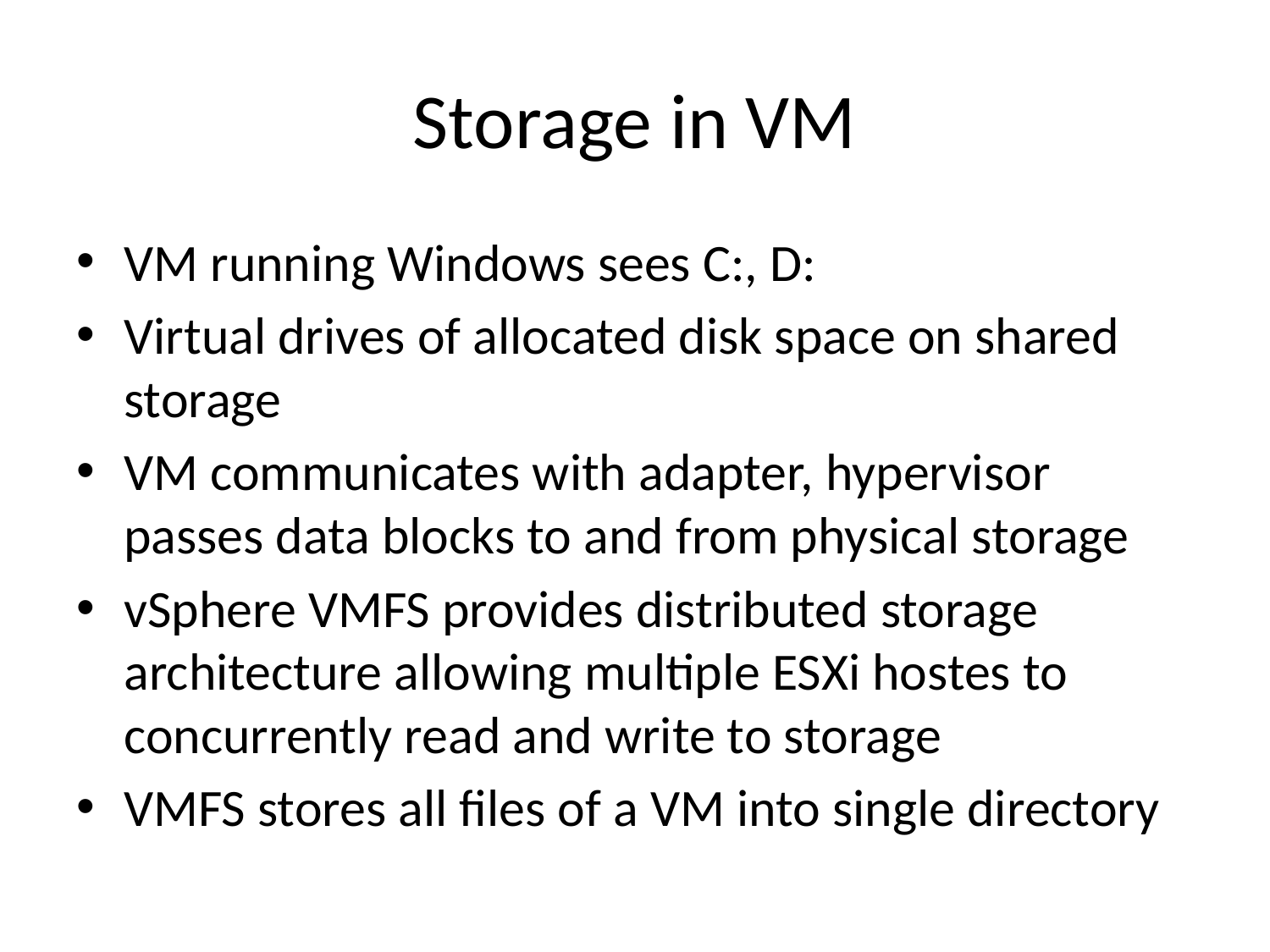

# Storage in VM
VM running Windows sees C:, D:
Virtual drives of allocated disk space on shared storage
VM communicates with adapter, hypervisor passes data blocks to and from physical storage
vSphere VMFS provides distributed storage architecture allowing multiple ESXi hostes to concurrently read and write to storage
VMFS stores all files of a VM into single directory